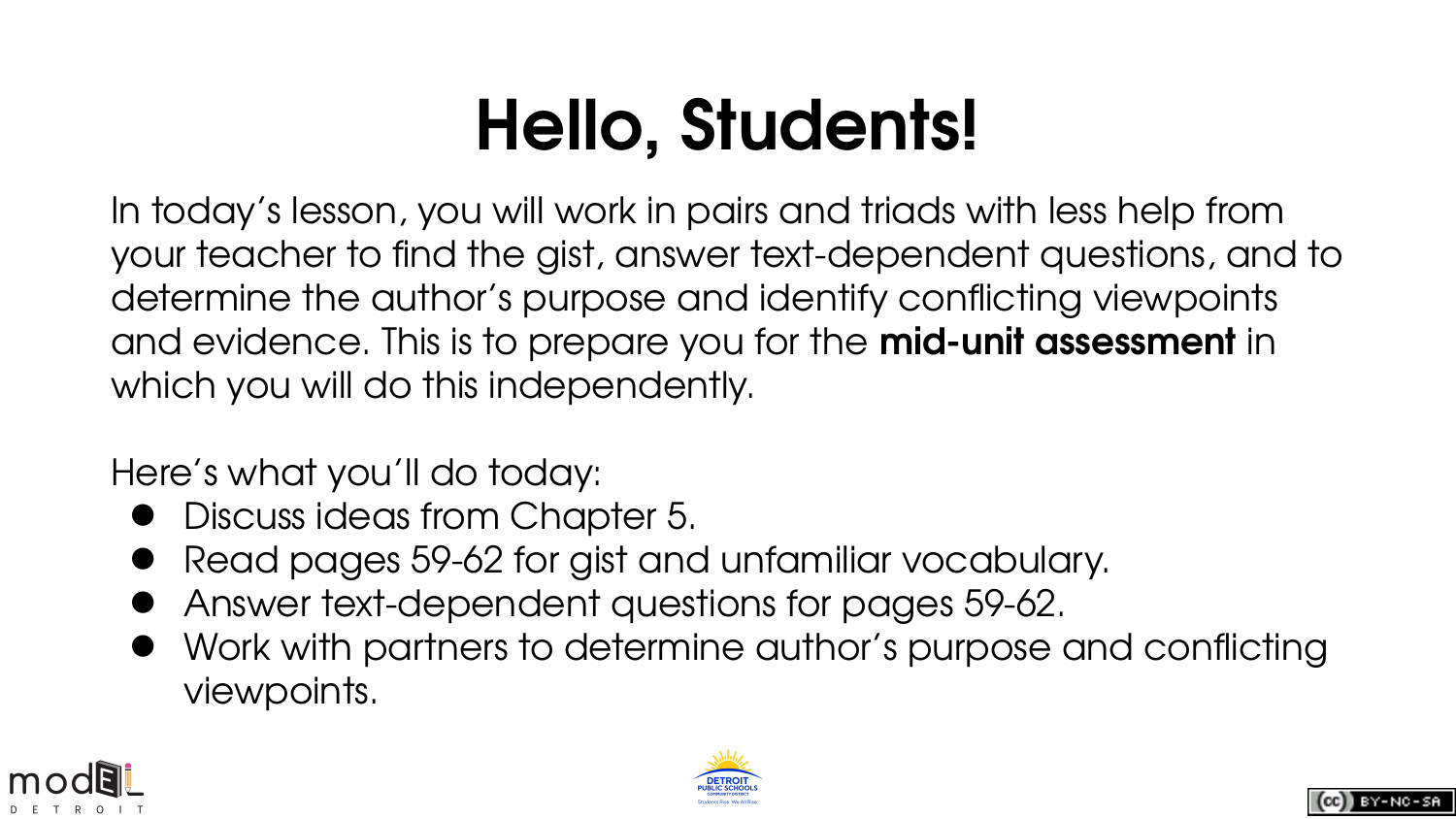

# Hello, Students!
In today’s lesson, you will work in pairs and triads with less help from your teacher to find the gist, answer text-dependent questions, and to determine the author’s purpose and identify conflicting viewpoints and evidence. This is to prepare you for the mid-unit assessment in which you will do this independently.

Here’s what you’ll do today:
Discuss ideas from Chapter 5.
Read pages 59-62 for gist and unfamiliar vocabulary.
Answer text-dependent questions for pages 59-62.
Work with partners to determine author’s purpose and conflicting viewpoints.